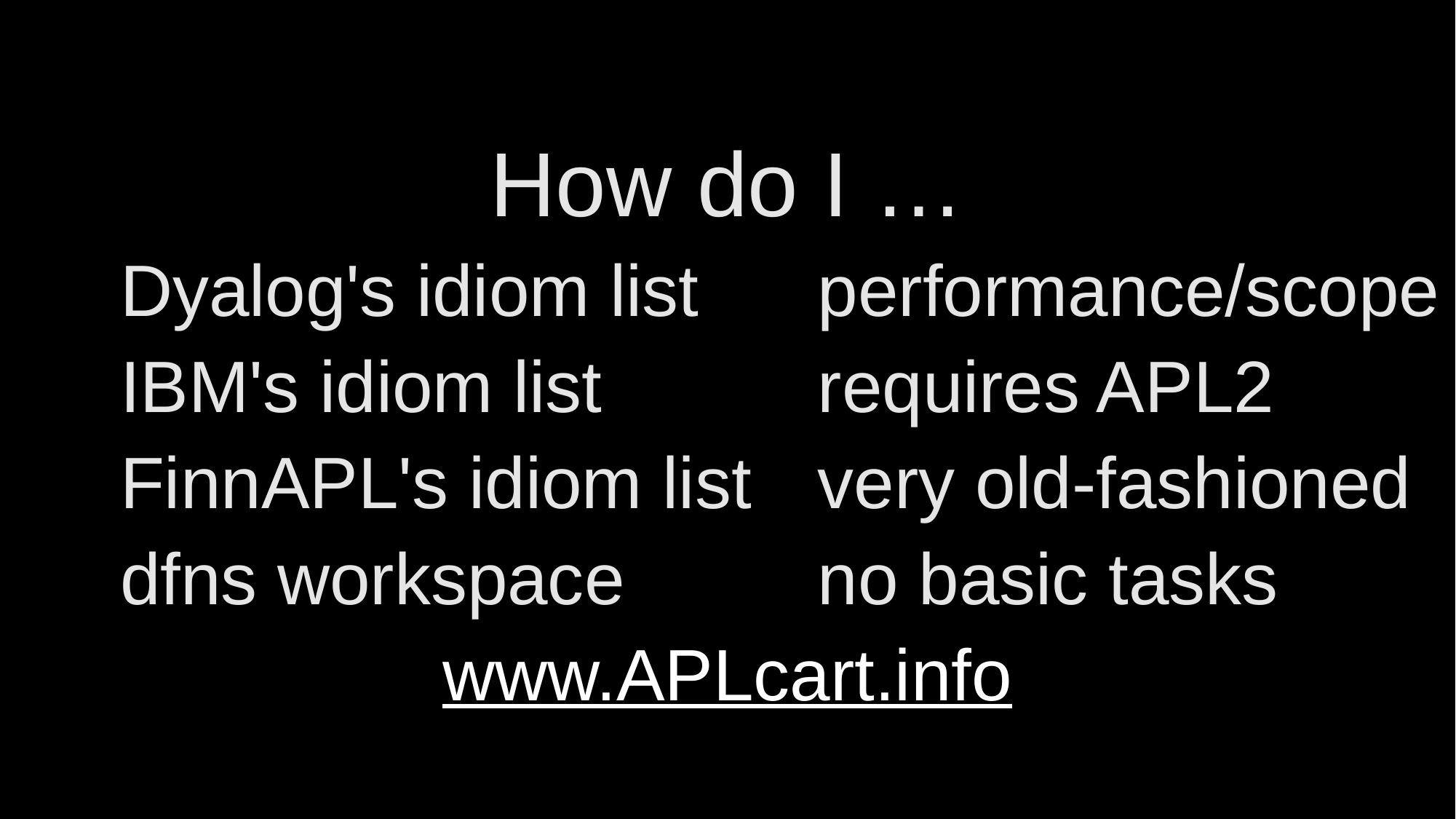

How do I …
	Dyalog's idiom list
	IBM's idiom list
	FinnAPL's idiom list
	dfns workspace
www.APLcart.info

performance/scope
requires APL2
very old-fashioned
no basic tasks